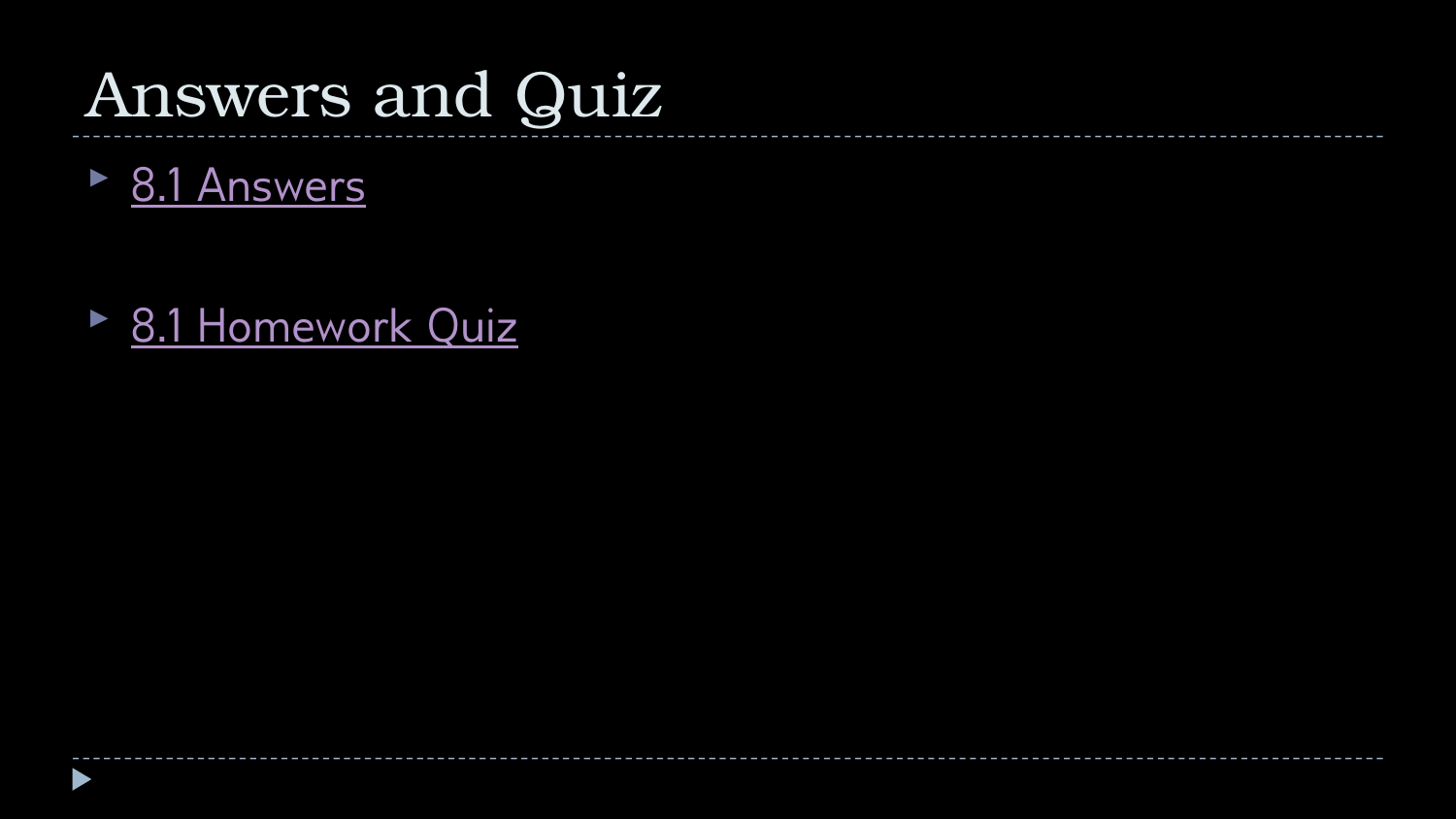

# Answers and Quiz
8.1 Answers

8.1 Homework Quiz